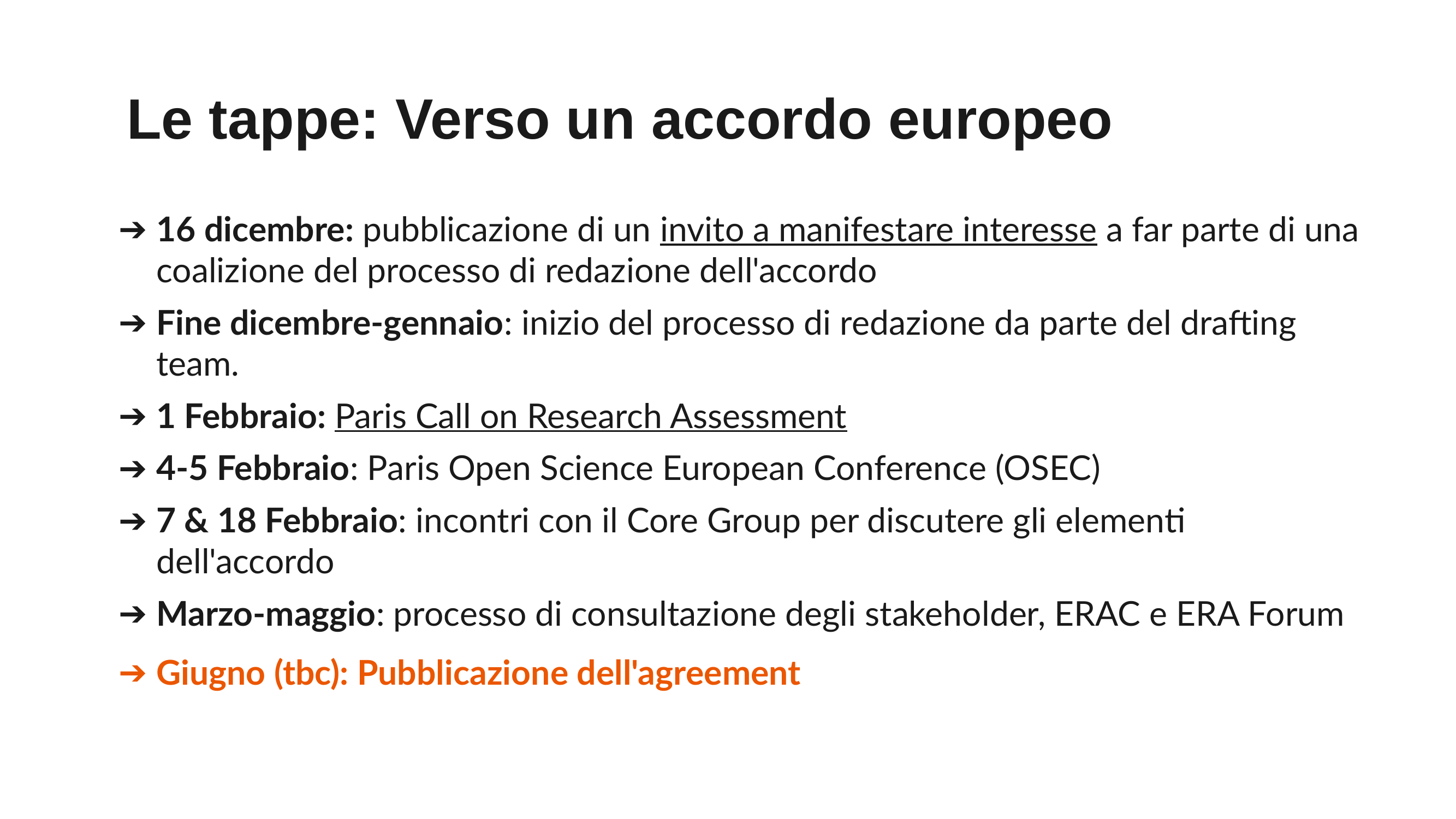

Le tappe: Verso un accordo europeo
16 dicembre: pubblicazione di un invito a manifestare interesse a far parte di una coalizione del processo di redazione dell'accordo
Fine dicembre-gennaio: inizio del processo di redazione da parte del drafting team.
1 Febbraio: Paris Call on Research Assessment
4-5 Febbraio: Paris Open Science European Conference (OSEC)
7 & 18 Febbraio: incontri con il Core Group per discutere gli elementi dell'accordo
Marzo-maggio: processo di consultazione degli stakeholder, ERAC e ERA Forum
Giugno (tbc): Pubblicazione dell'agreement